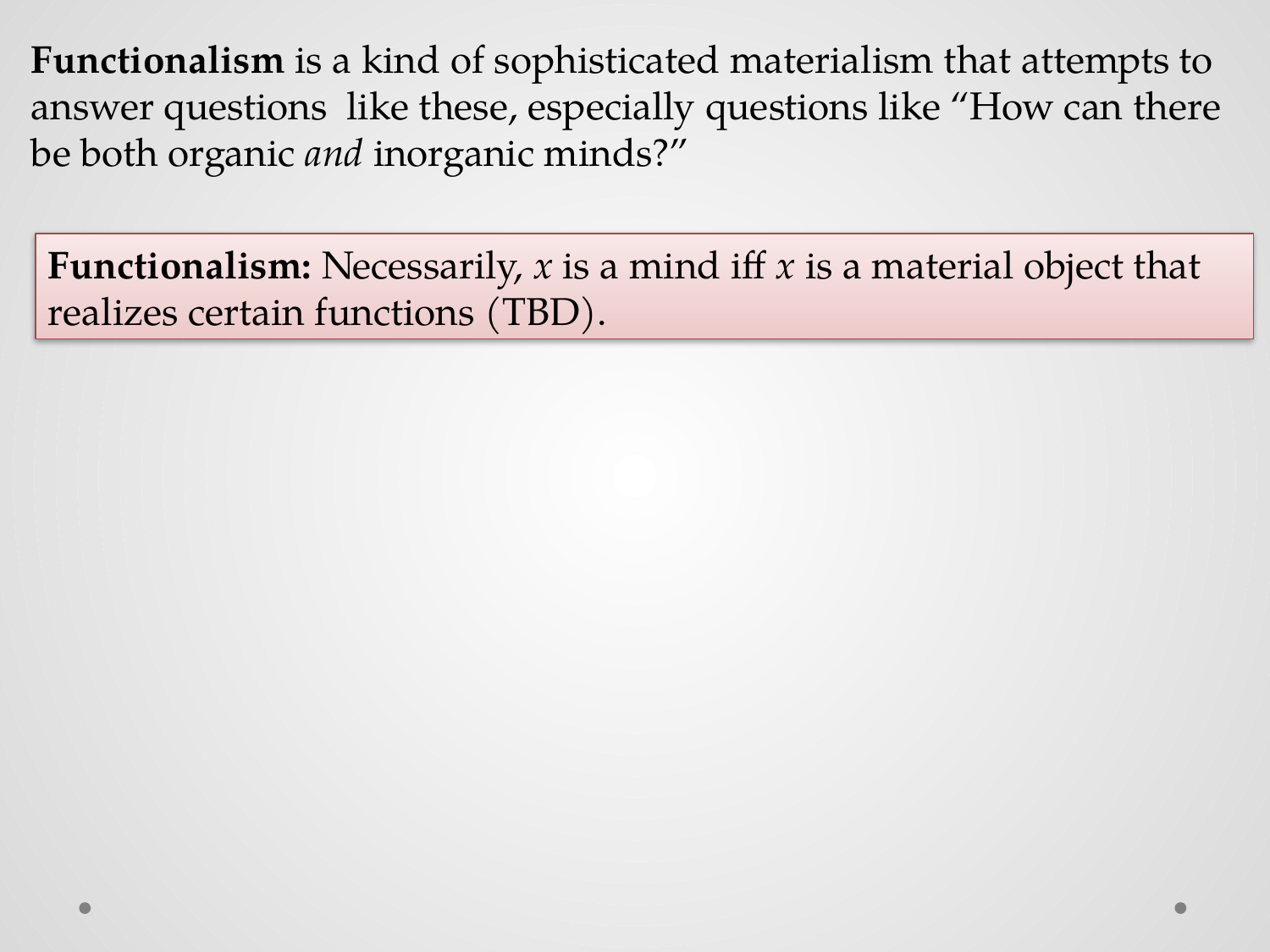

Functionalism is a kind of sophisticated materialism that attempts to answer questions  like these, especially questions like “How can there be both organic and inorganic minds?”
Functionalism: Necessarily, x is a mind iff x is a material object that realizes certain functions (TBD).